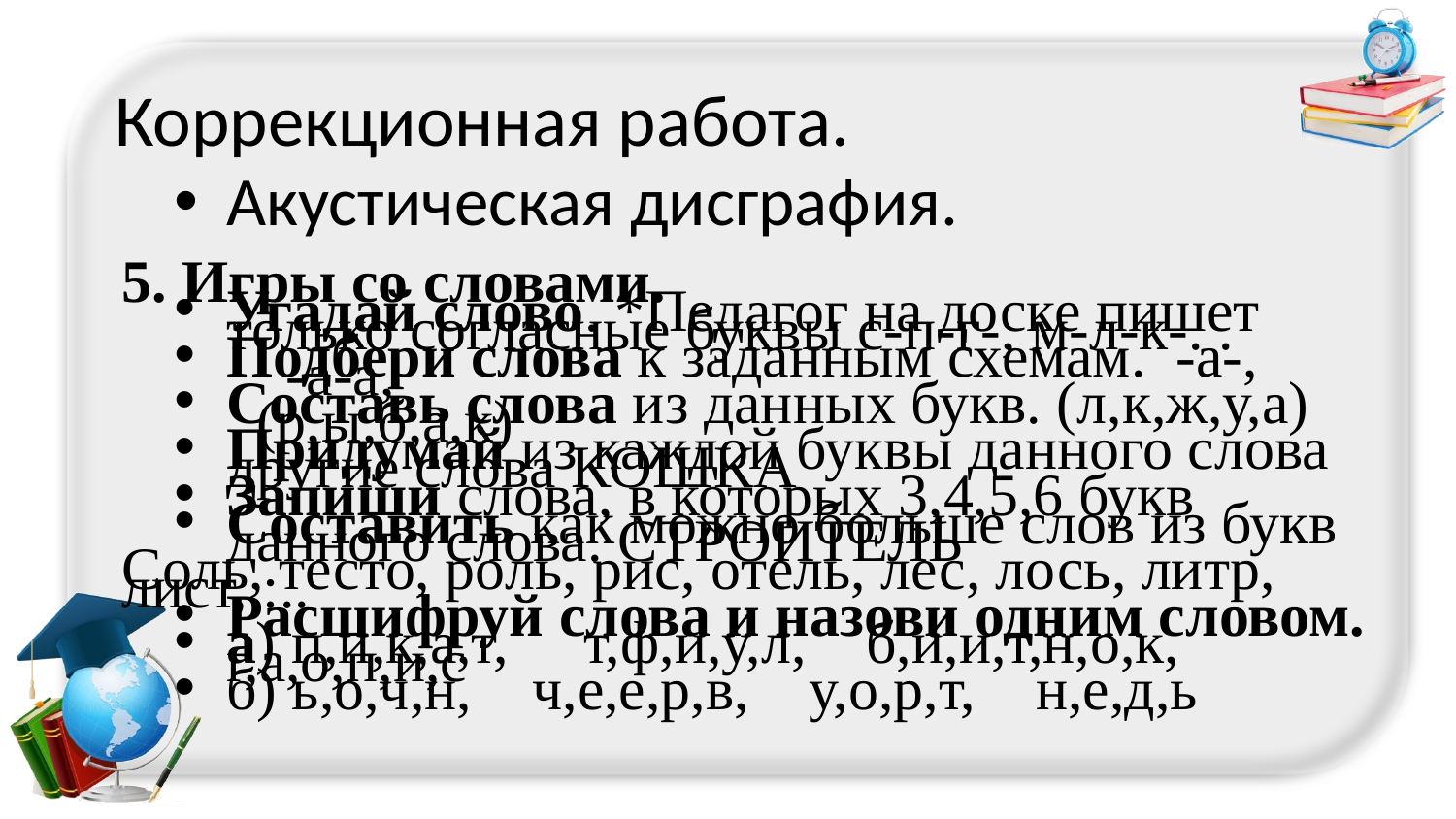

# Коррекционная работа.
Акустическая дисграфия.
5. Игры со словами.
Угадай слово. *Педагог на доске пишет только согласные буквы с-п-г-, м-л-к-. .
Подбери слова к заданным схемам.  -а-,            -а-а,
Составь слова из данных букв. (л,к,ж,у,а)      (р,ы,б,а,к)
Придумай из каждой буквы данного слова другие слова КОШКА
Запиши слова, в которых 3,4,5,6 букв
Составить как можно больше слов из букв данного слова. СТРОИТЕЛЬ
Соль, тесто, роль, рис, отель, лес, лось, литр, лист, :..
Расшифруй слова и назови одним словом.
а) п,и,к,а,т,     т,ф,и,у,л,    б,и,и,т,н,о,к,    г,а,о,п,и,с
б) ь,о,ч,н,    ч,е,е,р,в,    у,о,р,т,    н,е,д,ь